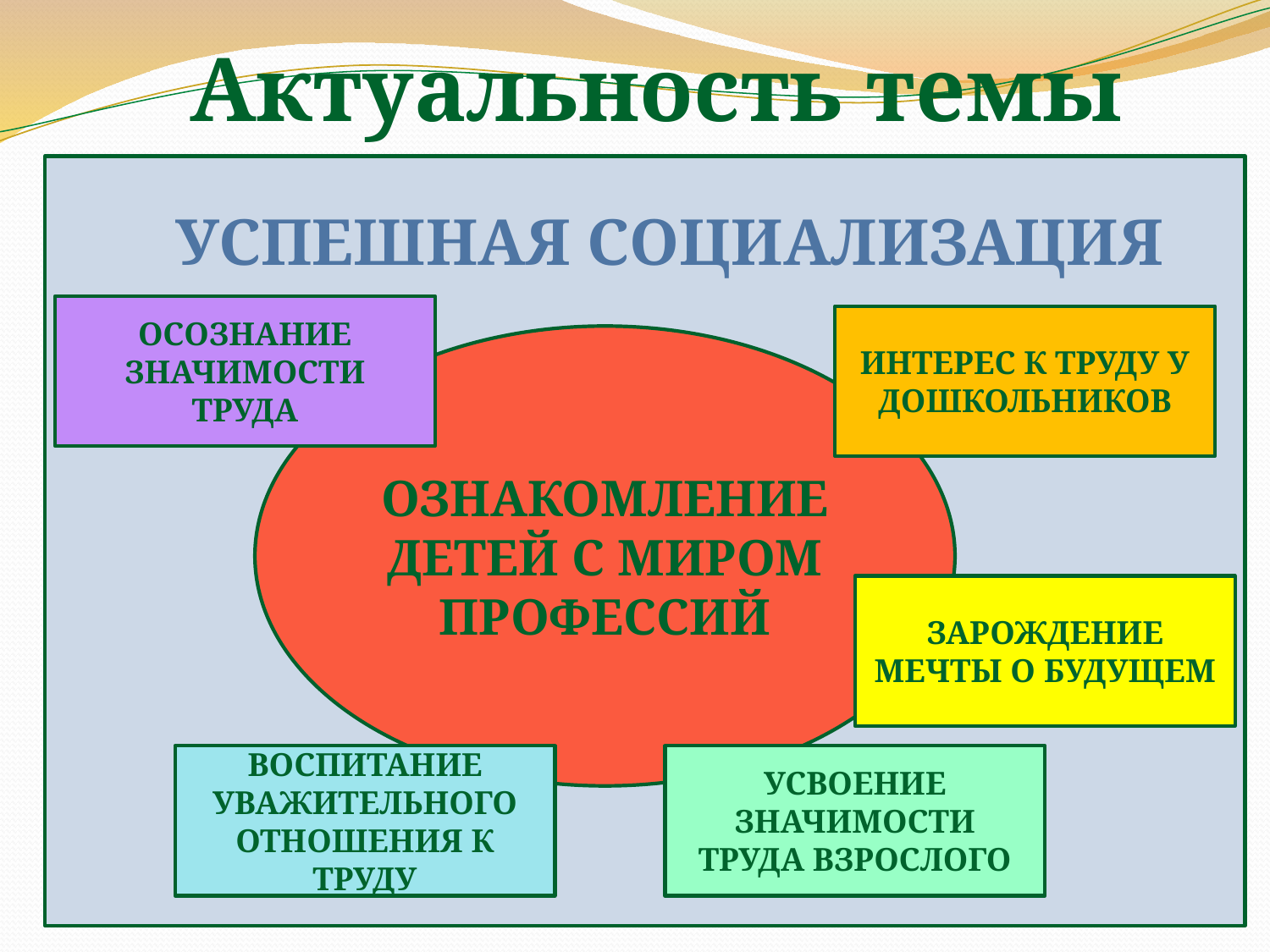

# Актуальность темы

УСПЕШНАЯ СОЦИАЛИЗАЦИЯ
ОСОЗНАНИЕ ЗНАЧИМОСТИ ТРУДА
ИНТЕРЕС К ТРУДУ У ДОШКОЛЬНИКОВ
ОЗНАКОМЛЕНИЕ ДЕТЕЙ С МИРОМ ПРОФЕССИЙ
ЗАРОЖДЕНИЕ МЕЧТЫ О БУДУЩЕМ
ВОСПИТАНИЕ УВАЖИТЕЛЬНОГО ОТНОШЕНИЯ К ТРУДУ
УСВОЕНИЕ ЗНАЧИМОСТИ ТРУДА ВЗРОСЛОГО